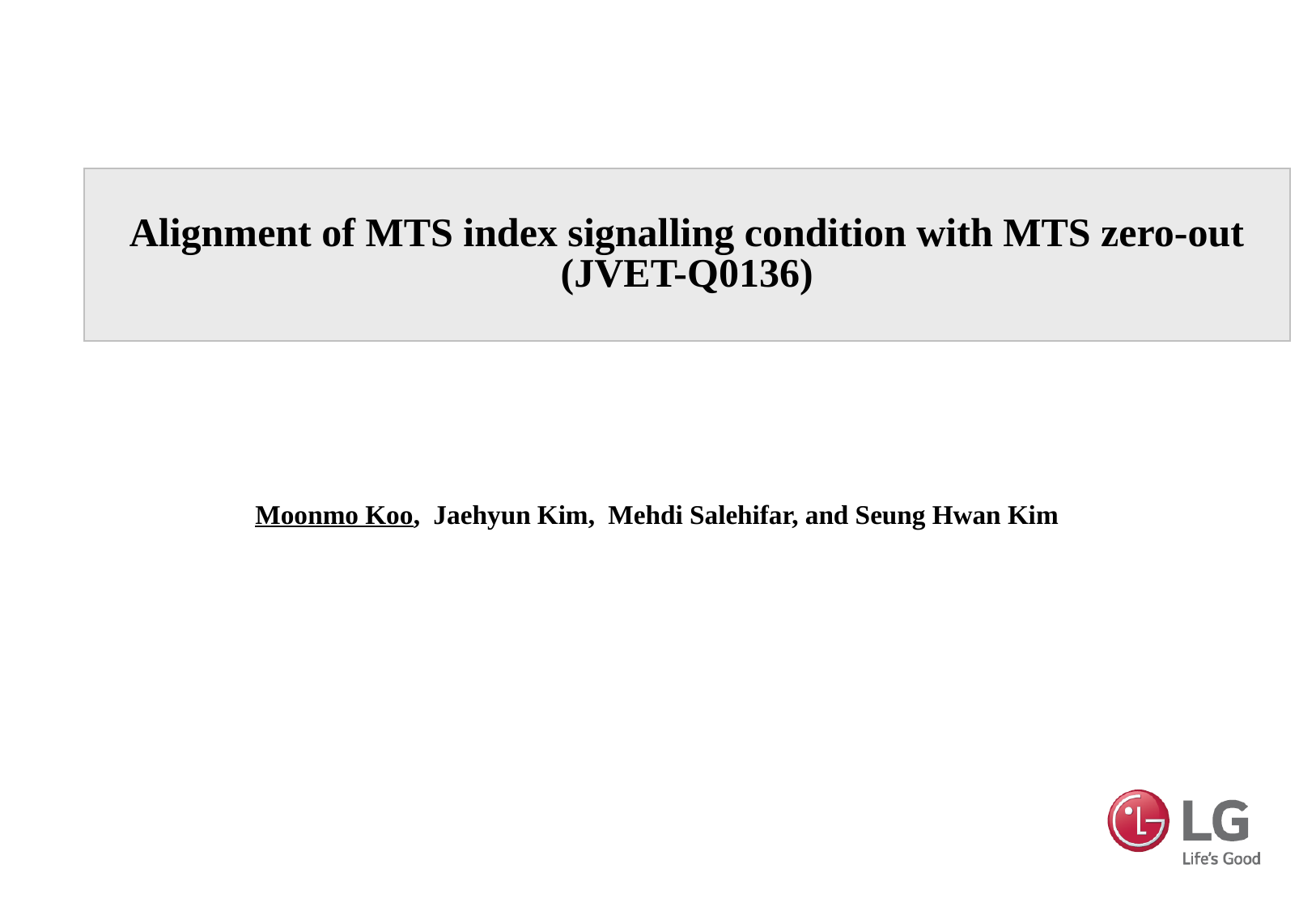

# Alignment of MTS index signalling condition with MTS zero-out (JVET-Q0136)
Moonmo Koo,  Jaehyun Kim,  Mehdi Salehifar, and Seung Hwan Kim